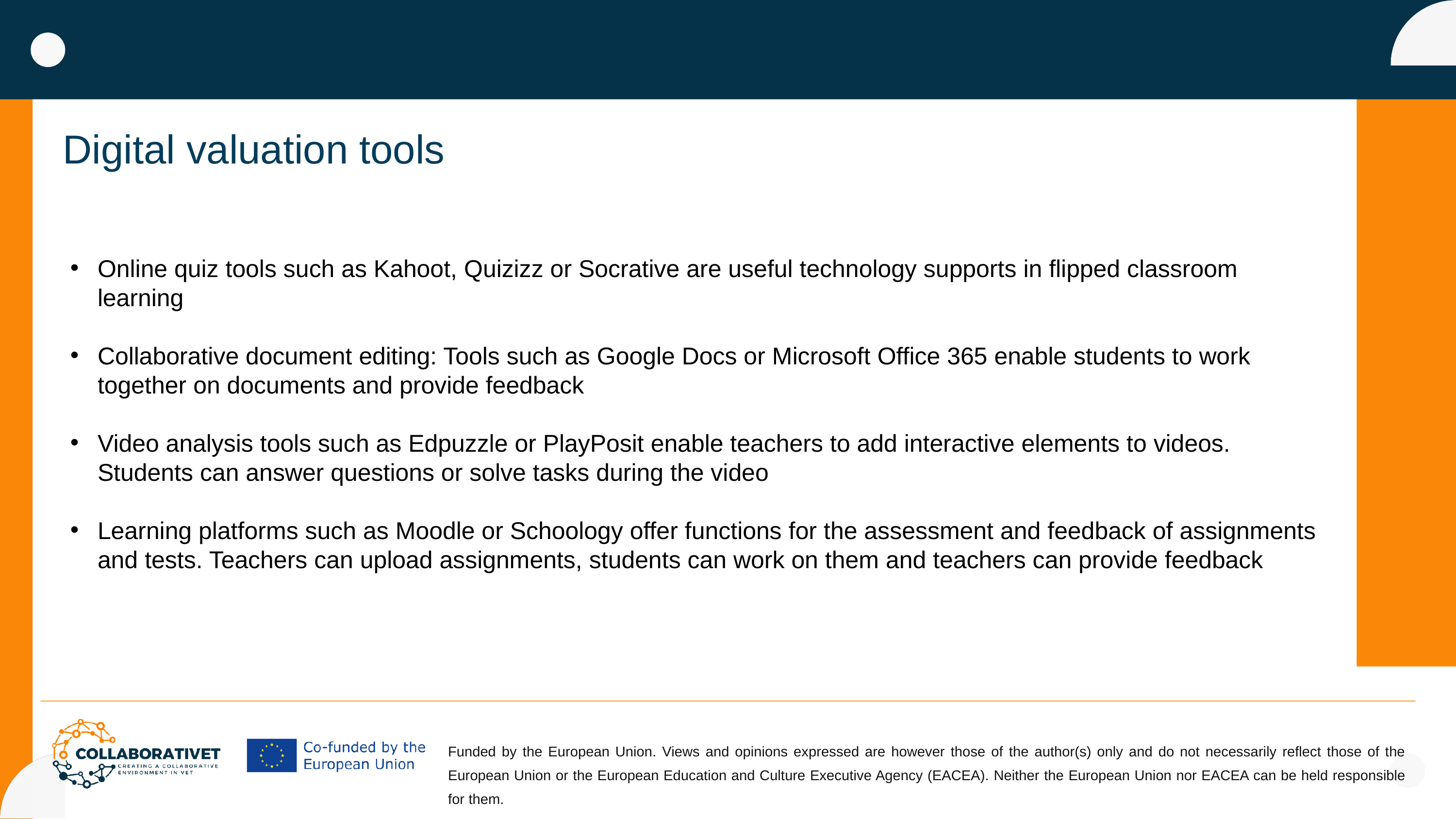

Digital valuation tools
Online quiz tools such as Kahoot, Quizizz or Socrative are useful technology supports in flipped classroom learning

Collaborative document editing: Tools such as Google Docs or Microsoft Office 365 enable students to work together on documents and provide feedback

Video analysis tools such as Edpuzzle or PlayPosit enable teachers to add interactive elements to videos. Students can answer questions or solve tasks during the video

Learning platforms such as Moodle or Schoology offer functions for the assessment and feedback of assignments and tests. Teachers can upload assignments, students can work on them and teachers can provide feedback

Funded by the European Union. Views and opinions expressed are however those of the author(s) only and do not necessarily reflect those of the European Union or the European Education and Culture Executive Agency (EACEA). Neither the European Union nor EACEA can be held responsible for them.